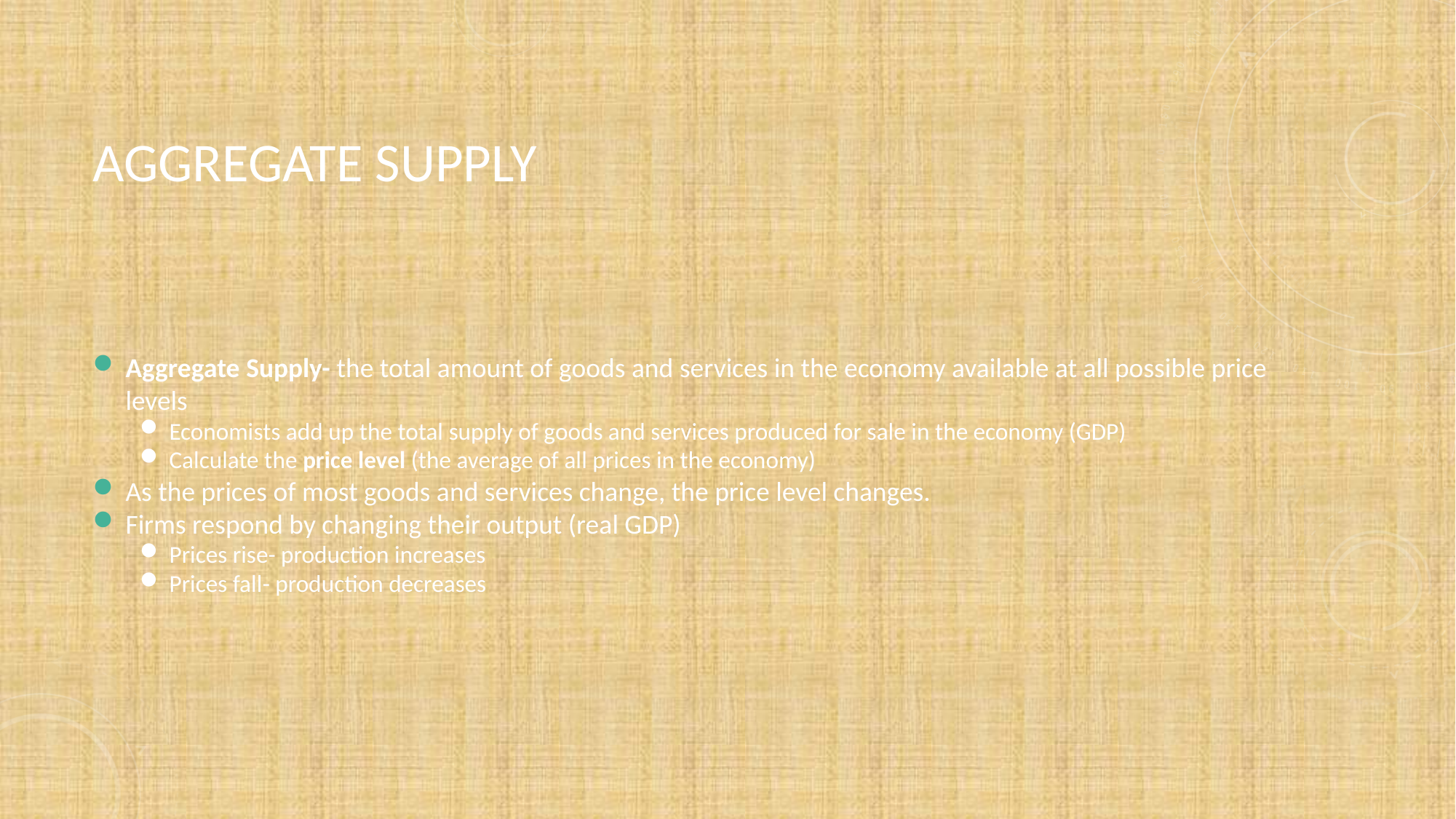

# Aggregate Supply
Aggregate Supply- the total amount of goods and services in the economy available at all possible price levels
Economists add up the total supply of goods and services produced for sale in the economy (GDP)
Calculate the price level (the average of all prices in the economy)
As the prices of most goods and services change, the price level changes.
Firms respond by changing their output (real GDP)
Prices rise- production increases
Prices fall- production decreases